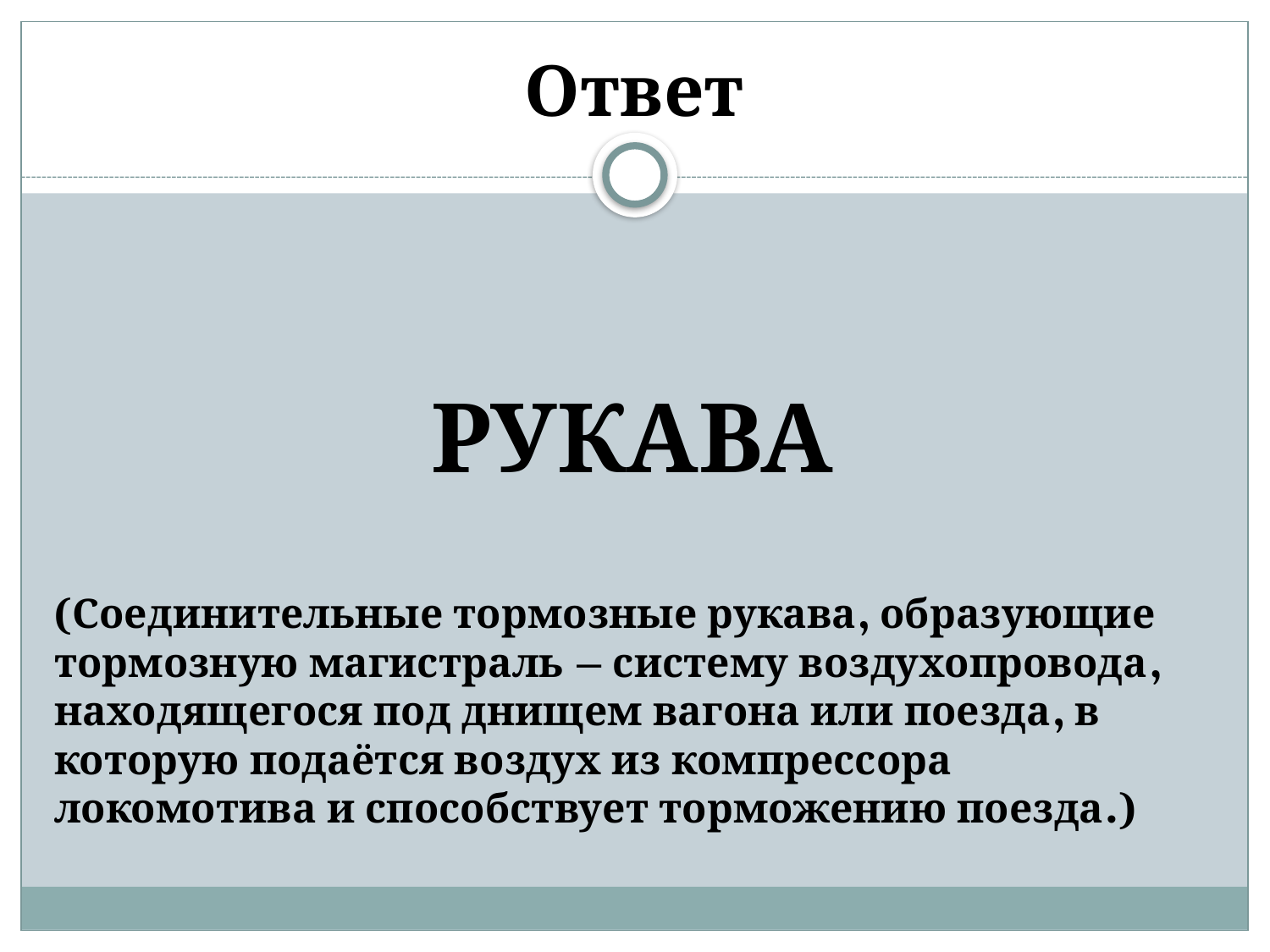

# Ответ

РУКАВА

(Соединительные тормозные рукава, образующие тормозную магистраль – систему воздухопровода, находящегося под днищем вагона или поезда, в которую подаётся воздух из компрессора локомотива и способствует торможению поезда.)